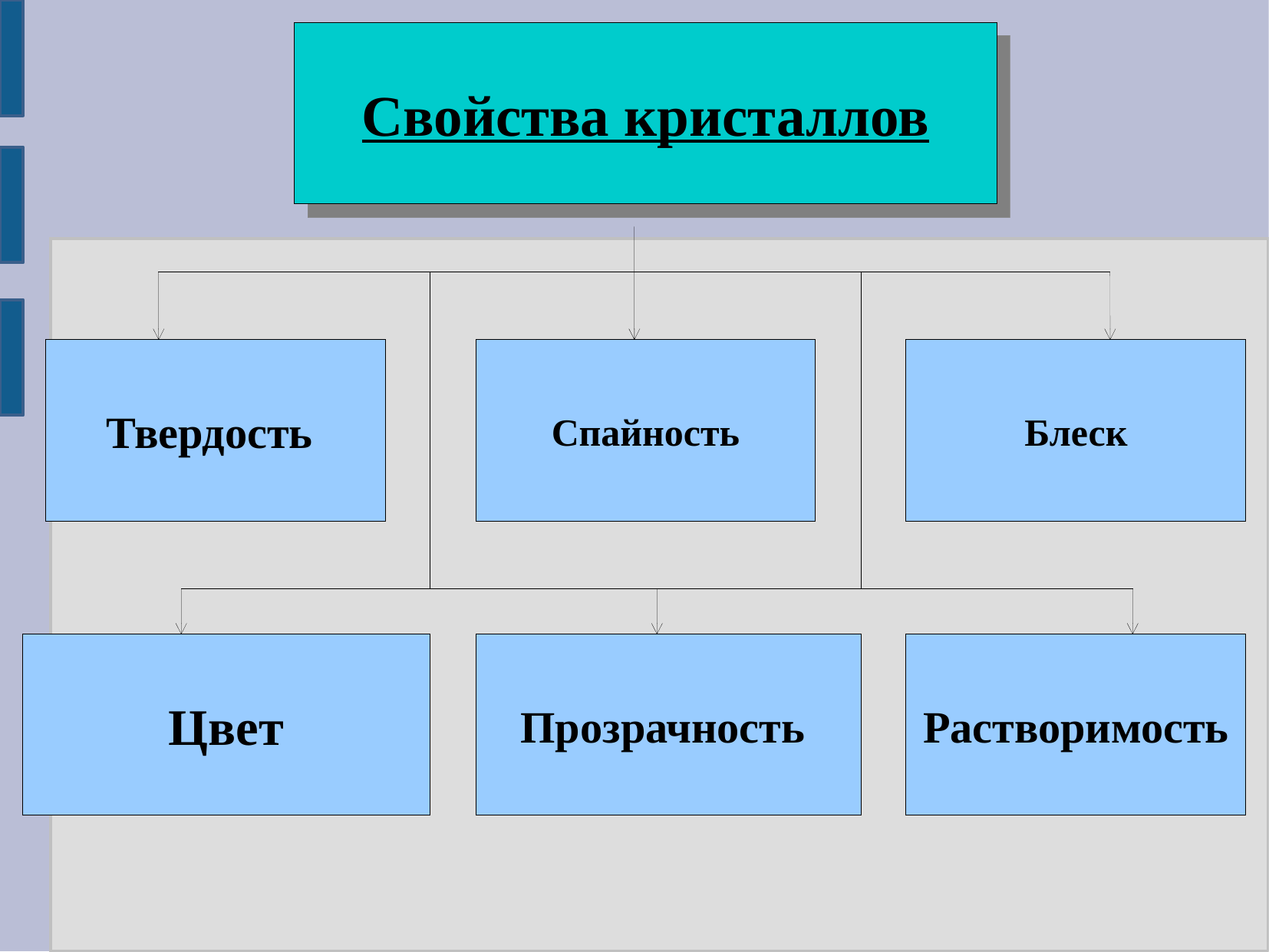

Свойства кристаллов

Твердость
Спайность
Блеск

Цвет
Прозрачность
Растворимость